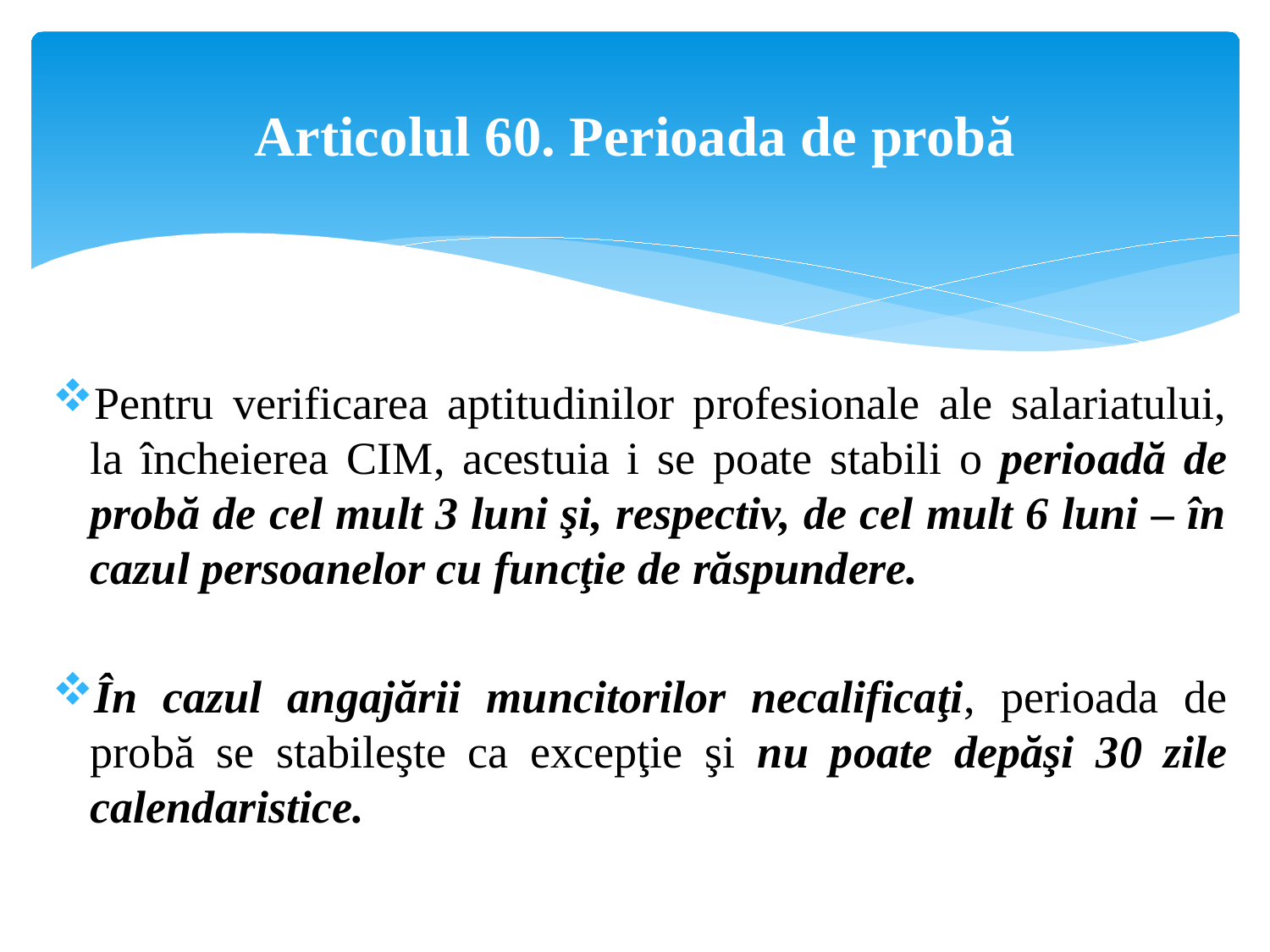

# Articolul 60. Perioada de probă

Pentru verificarea aptitudinilor profesionale ale salariatului, la încheierea CIM, acestuia i se poate stabili o perioadă de probă de cel mult 3 luni şi, respectiv, de cel mult 6 luni – în cazul persoanelor cu funcţie de răspundere.

În cazul angajării muncitorilor necalificaţi, perioada de probă se stabileşte ca excepţie şi nu poate depăşi 30 zile calendaristice.